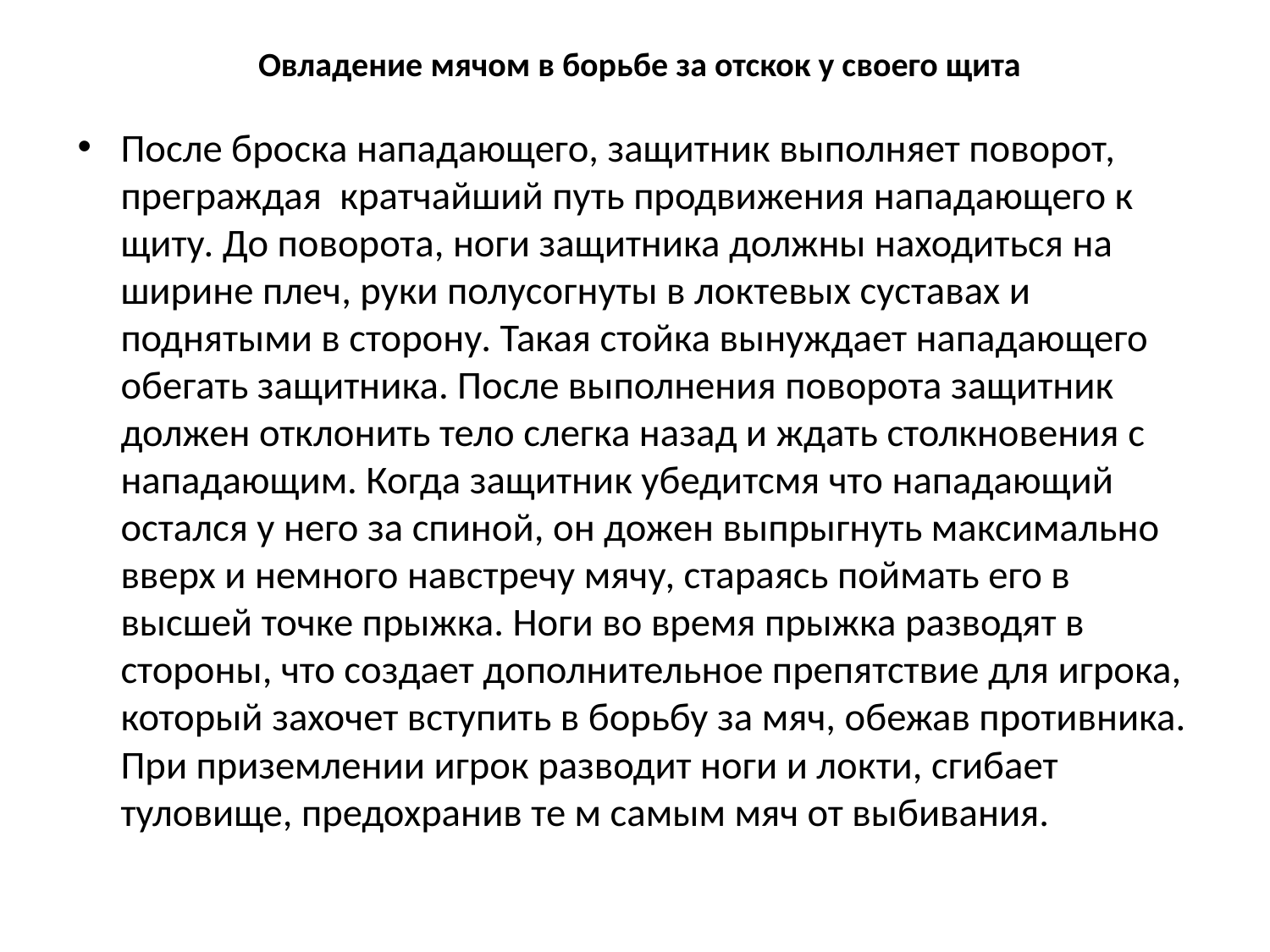

# Овладение мячом в борьбе за отскок у своего щита
После броска нападающего, защитник выполняет поворот, преграждая  кратчайший путь продвижения нападающего к щиту. До поворота, ноги защитника должны находиться на ширине плеч, руки полусогнуты в локтевых суставах и поднятыми в сторону. Такая стойка вынуждает нападающего обегать защитника. После выполнения поворота защитник должен отклонить тело слегка назад и ждать столкновения с нападающим. Когда защитник убедитсмя что нападающий остался у него за спиной, он дожен выпрыгнуть максимально вверх и немного навстречу мячу, стараясь поймать его в высшей точке прыжка. Ноги во время прыжка разводят в стороны, что создает дополнительное препятствие для игрока, который захочет вступить в борьбу за мяч, обежав противника. При приземлении игрок разводит ноги и локти, сгибает туловище, предохранив те м самым мяч от выбивания.